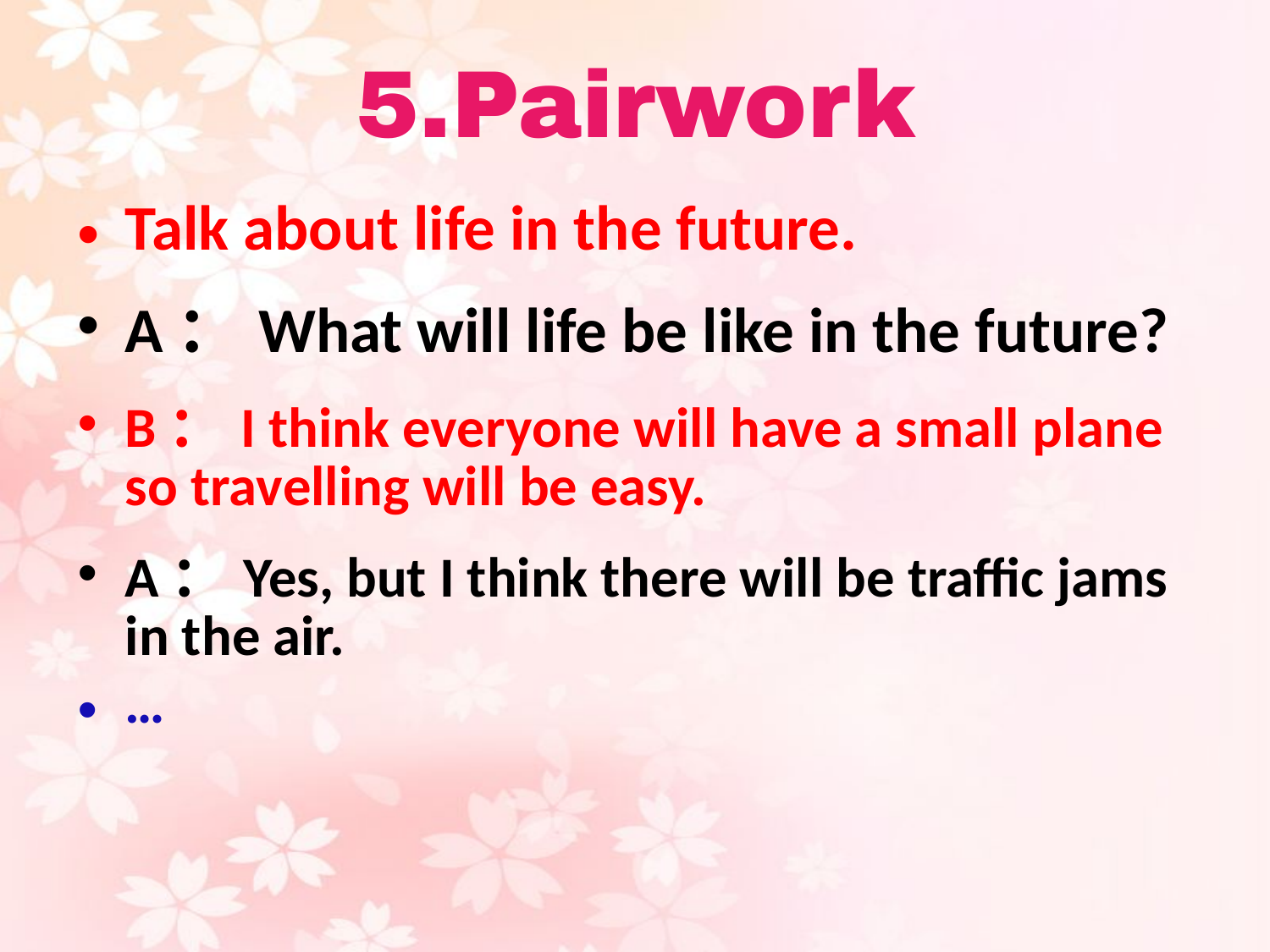

# 5.Pairwork
Talk about life in the future.
A：What will life be like in the future?
B：I think everyone will have a small plane so travelling will be easy.
A：Yes, but I think there will be traffic jams in the air.
…